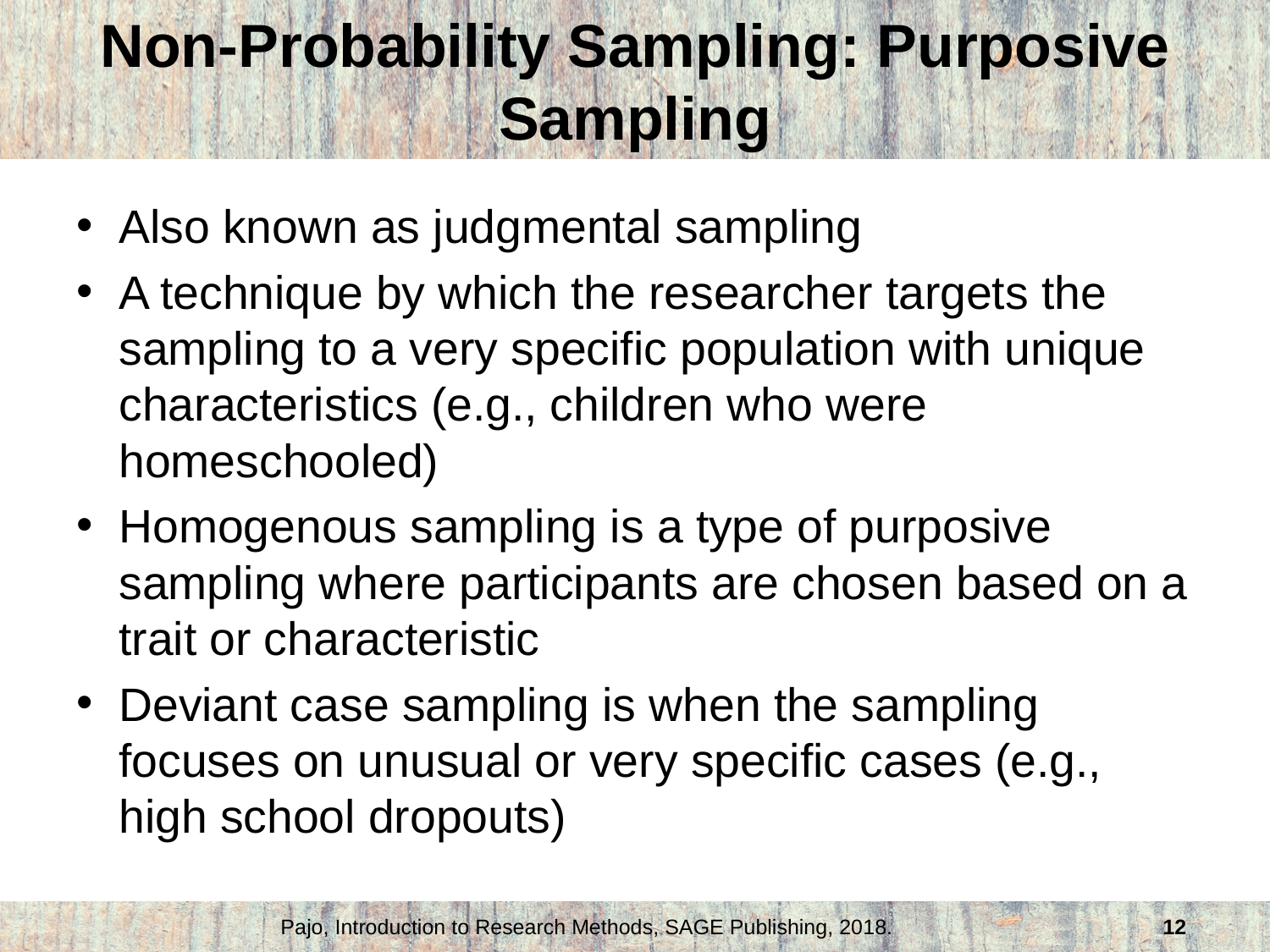

# Non-Probability Sampling: Purposive Sampling
Also known as judgmental sampling
A technique by which the researcher targets the sampling to a very specific population with unique characteristics (e.g., children who were homeschooled)
Homogenous sampling is a type of purposive sampling where participants are chosen based on a trait or characteristic
Deviant case sampling is when the sampling focuses on unusual or very specific cases (e.g., high school dropouts)
Pajo, Introduction to Research Methods, SAGE Publishing, 2018.
12